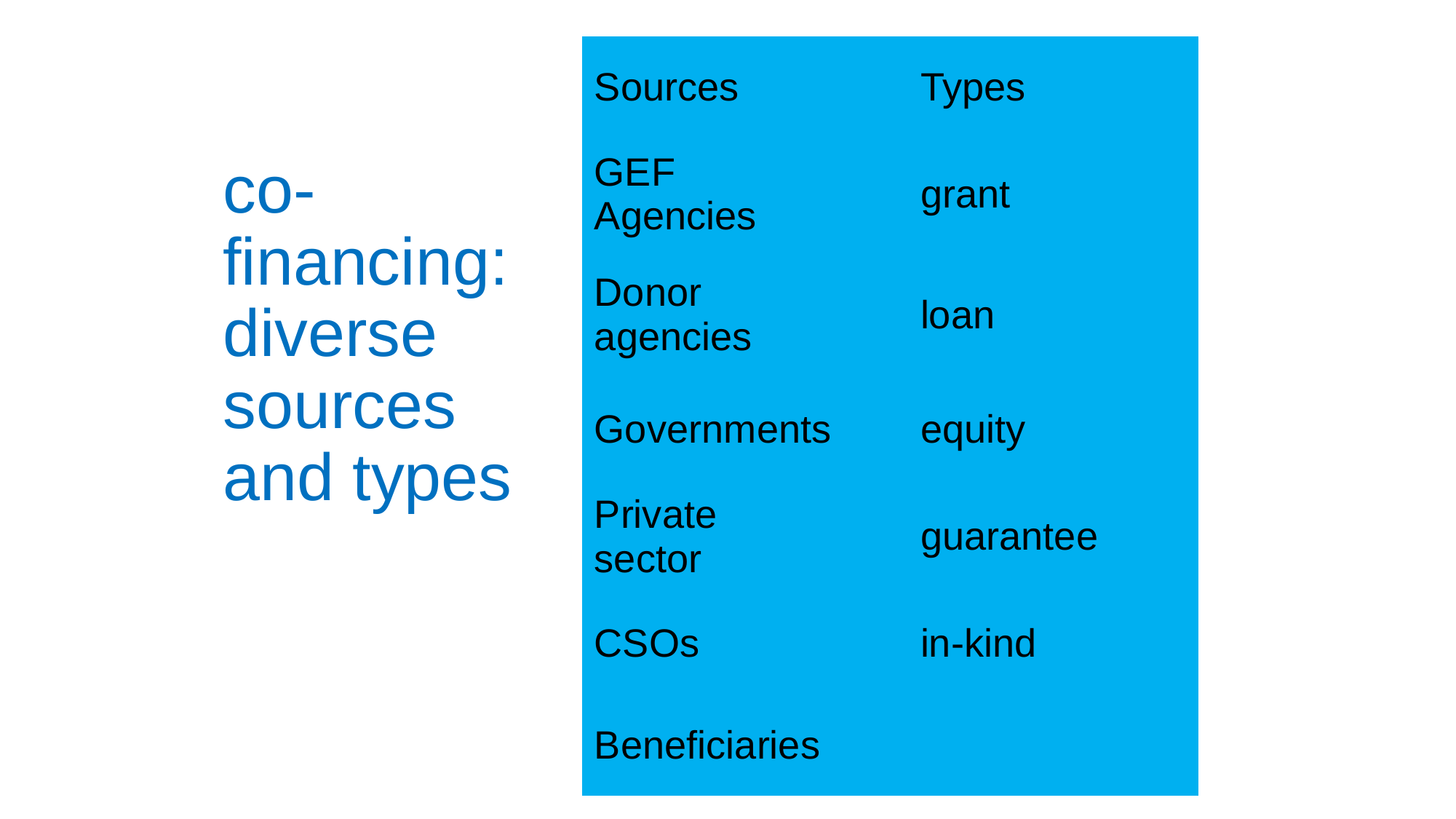

| Sources |  | Types |
| --- | --- | --- |
| GEF Agencies |  | grant |
| Donor agencies |  | loan |
| Governments |  | equity |
| Private sector |  | guarantee |
| CSOs |  | in-kind |
| Beneficiaries |  |  |

co-financing:  diverse sources and types